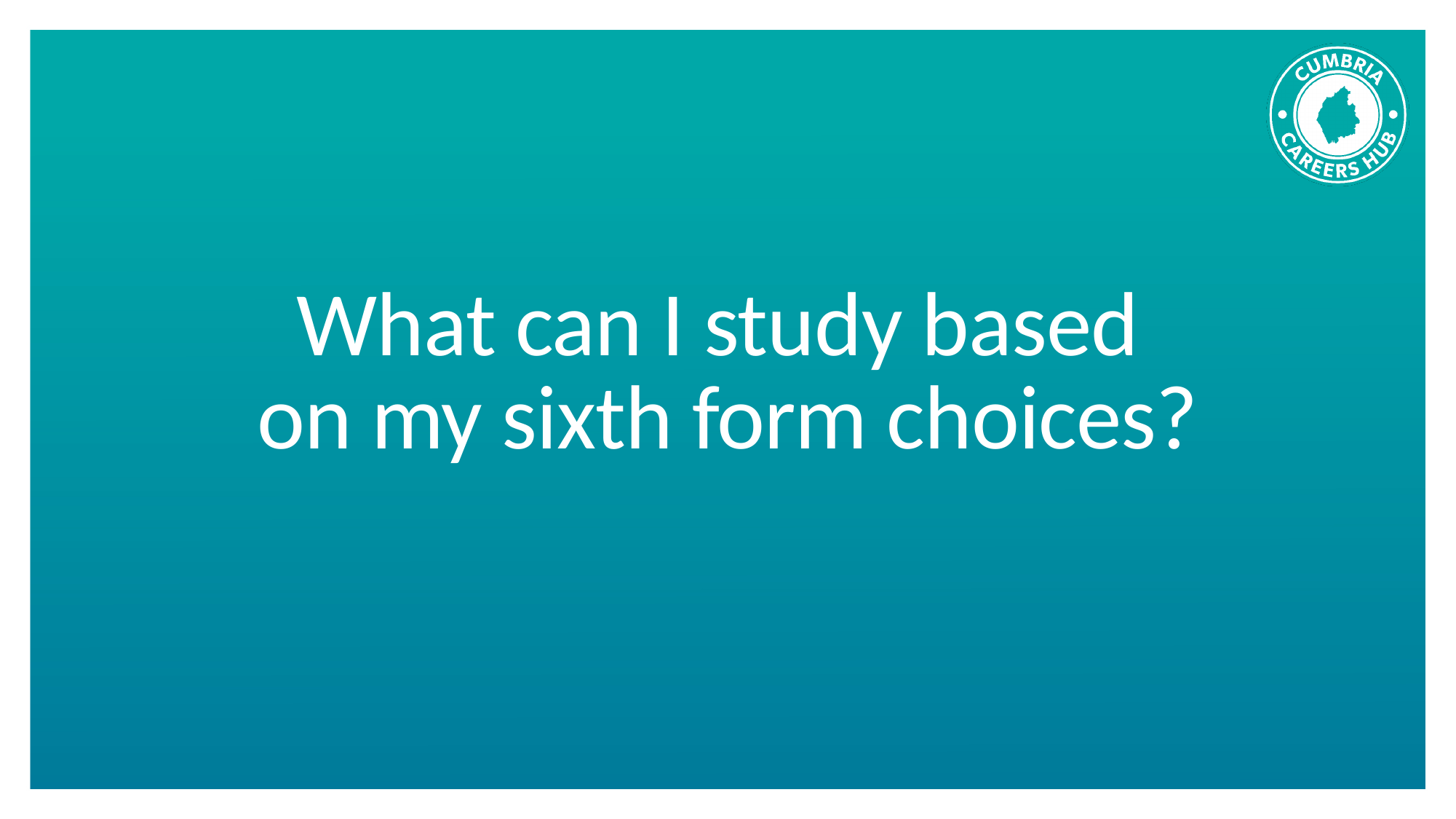

What can I study based
on my sixth form choices?